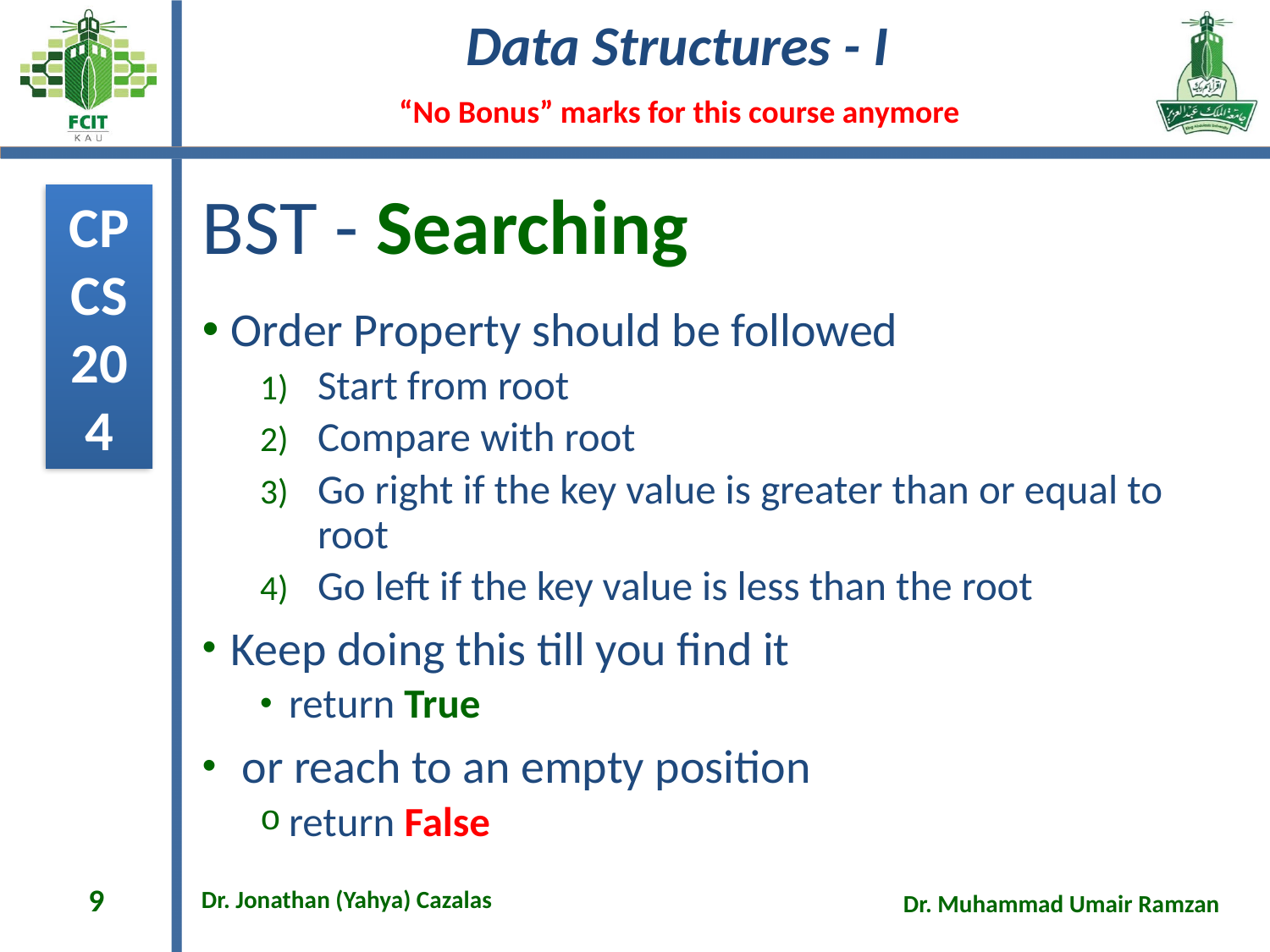

# BST - Searching
Order Property should be followed
Start from root
Compare with root
Go right if the key value is greater than or equal to root
Go left if the key value is less than the root
Keep doing this till you find it
return True
 or reach to an empty position
return False

9